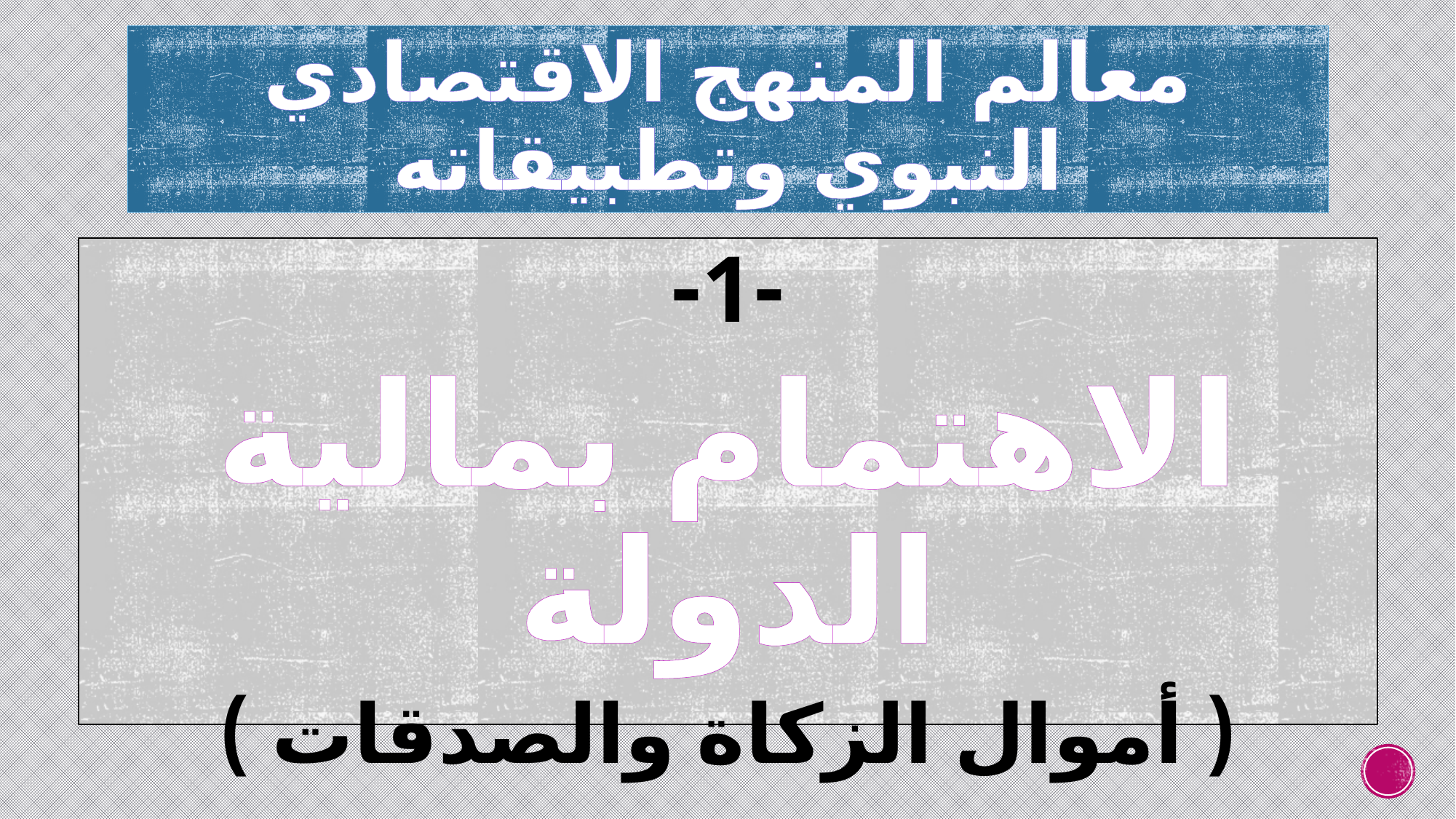

# معالم المنهج الاقتصادي النبوي وتطبيقاته
-1-
الاهتمام بمالية الدولة
( أموال الزكاة والصدقات )